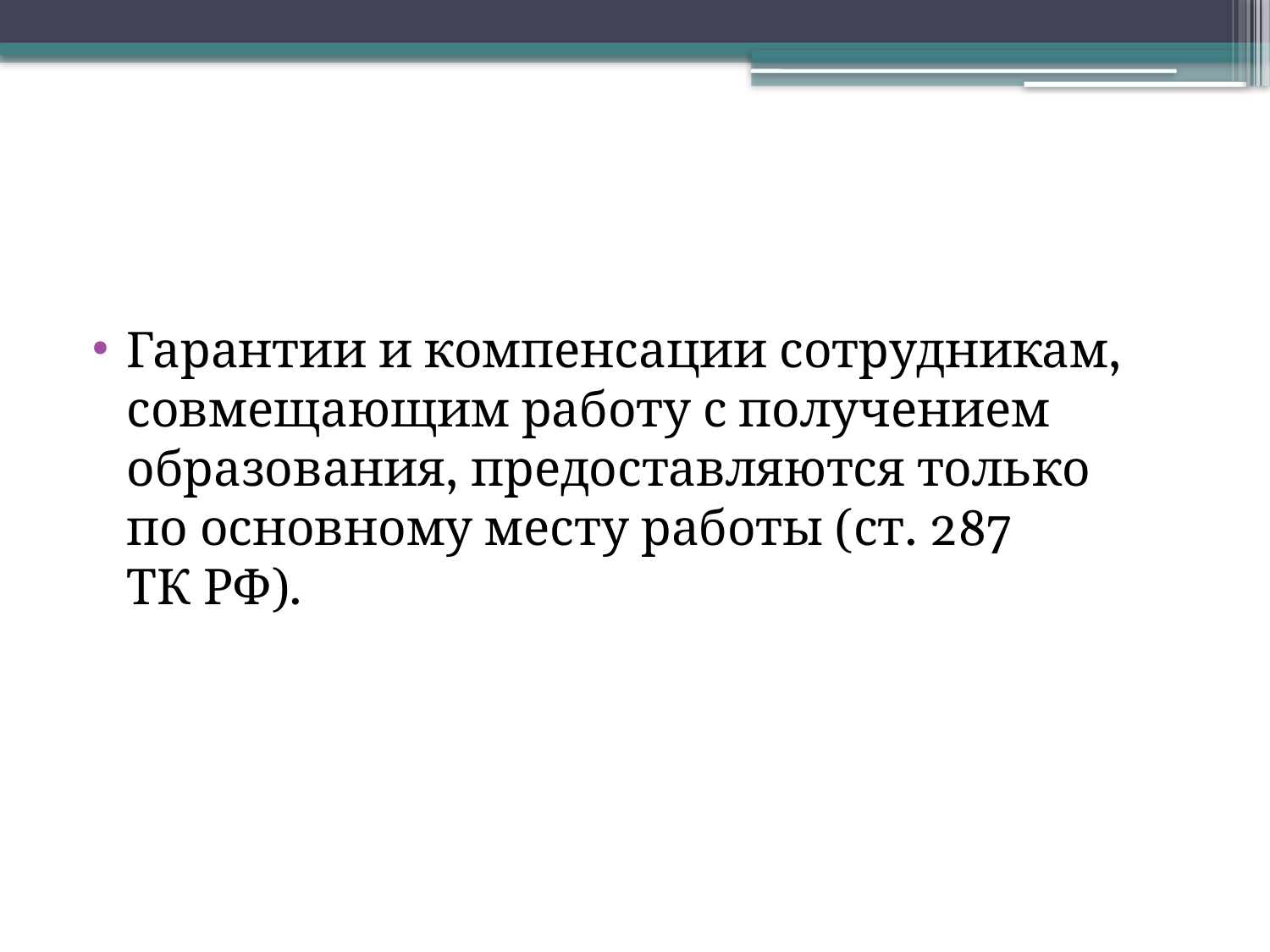

#
Гарантии и компенсации сотрудникам, совмещающим работу с получением образования, предоставляются только по основному месту работы (ст. 287 ТК РФ).